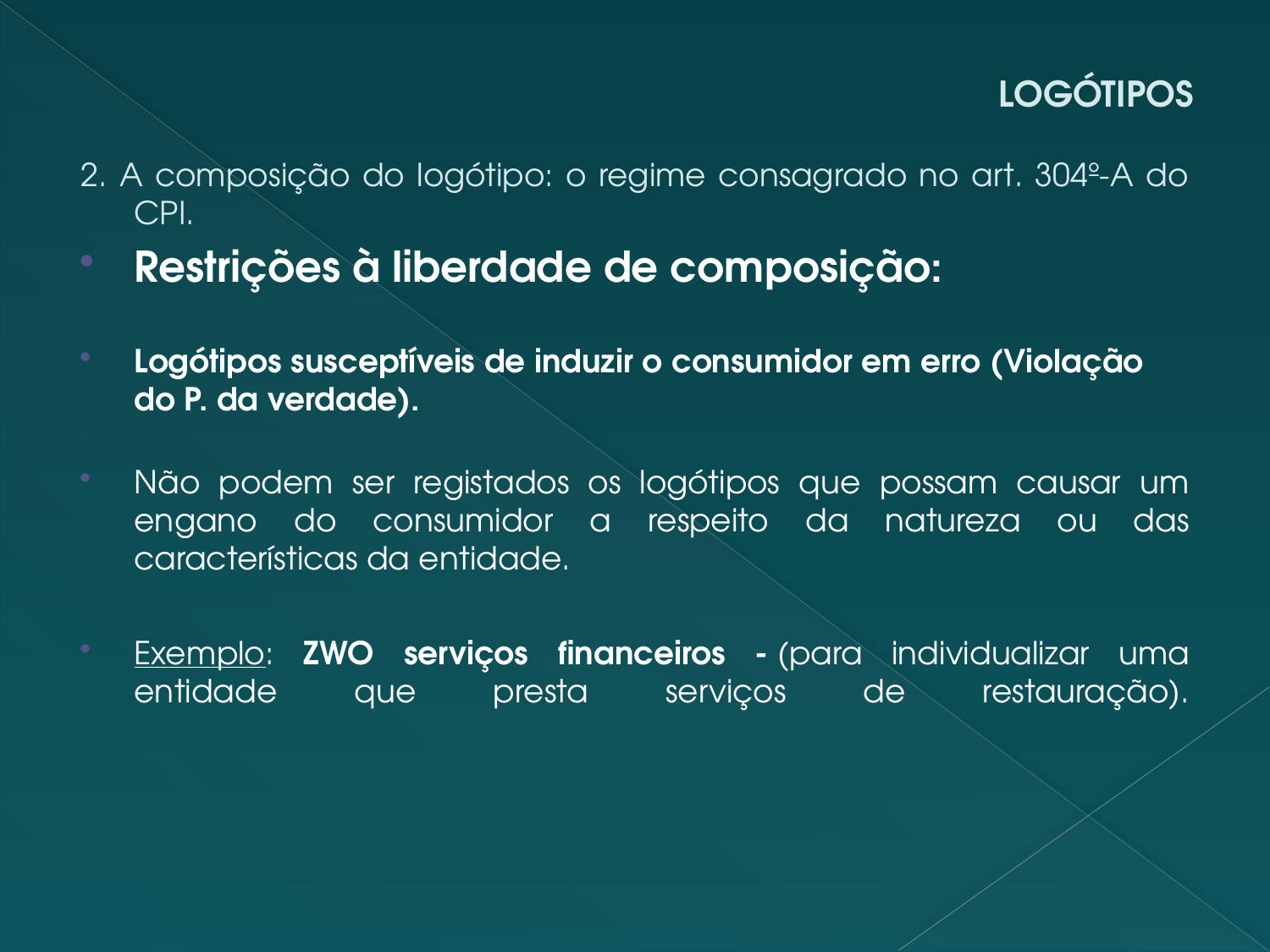

# LOGÓTIPOS
2. A composição do logótipo: o regime consagrado no art. 304º-A do CPI.
Restrições à liberdade de composição:

Logótipos susceptíveis de induzir o consumidor em erro (Violação do P. da verdade).
Não podem ser registados os logótipos que possam causar um engano do consumidor a respeito da natureza ou das características da entidade.

Exemplo: ZWO serviços financeiros - (para individualizar uma entidade que presta serviços de restauração).